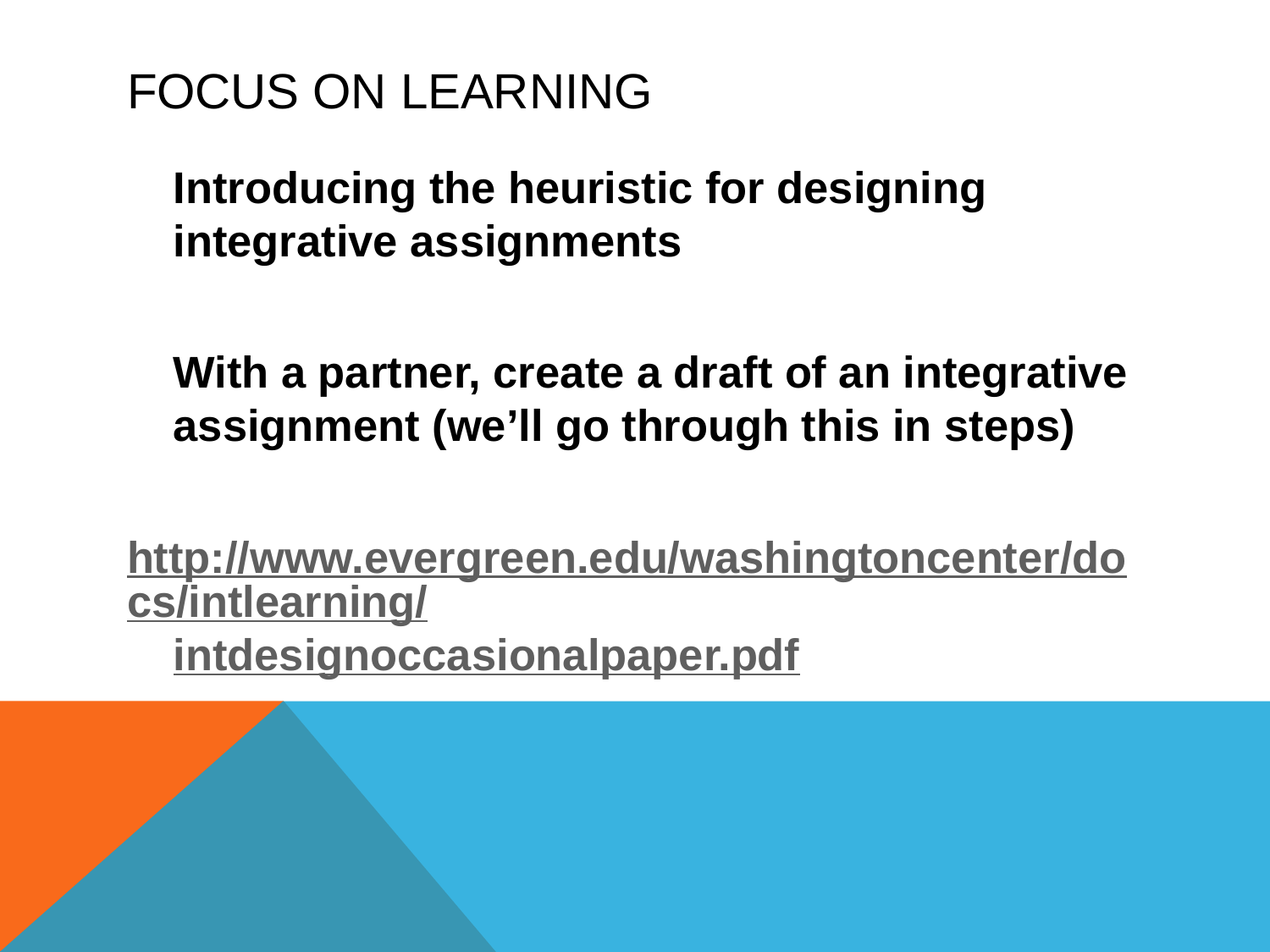

# Focus on learning
	Introducing the heuristic for designing integrative assignments

	With a partner, create a draft of an integrative assignment (we’ll go through this in steps)

http://www.evergreen.edu/washingtoncenter/docs/intlearning/intdesignoccasionalpaper.pdf